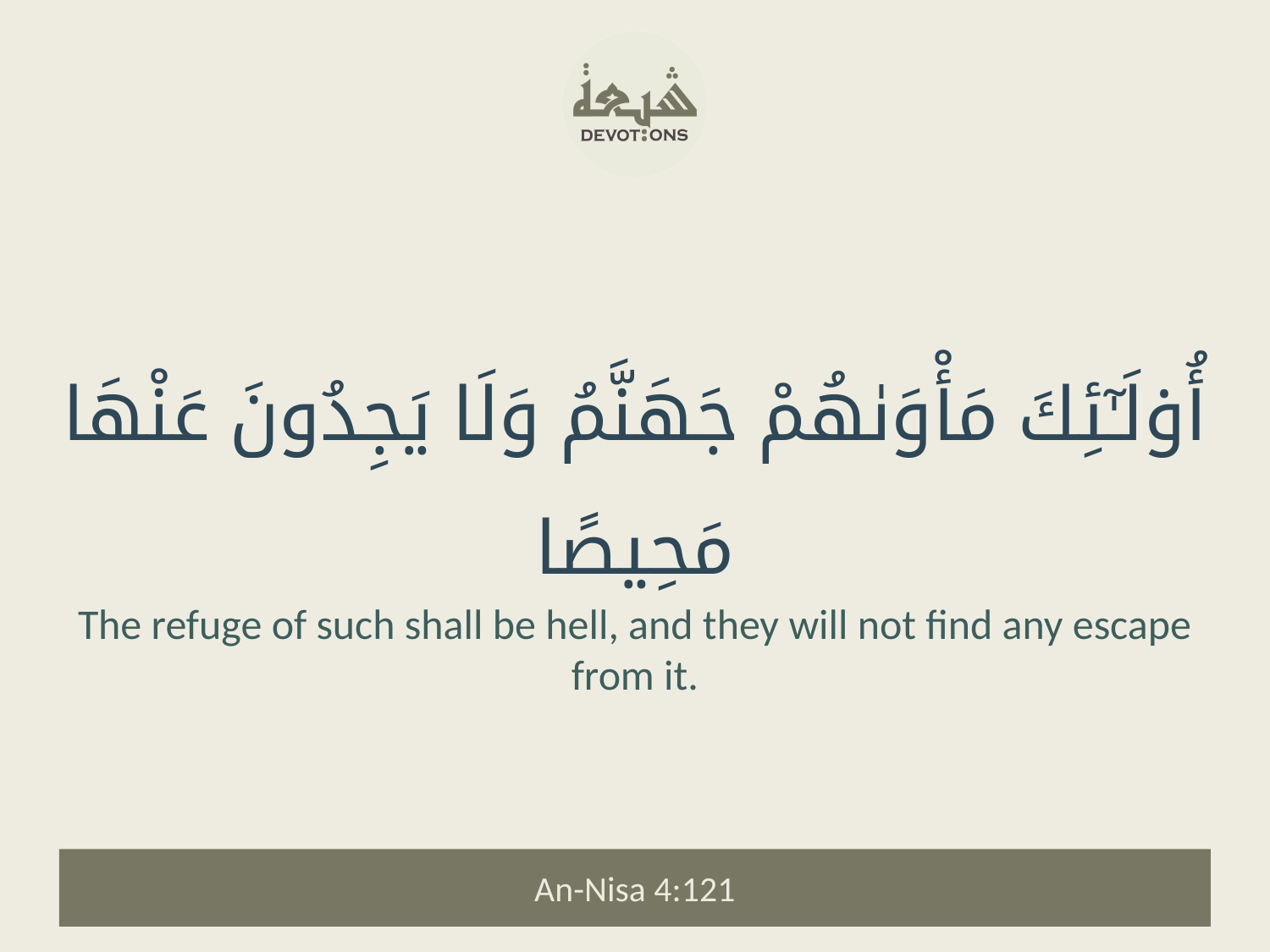

أُو۟لَـٰٓئِكَ مَأْوَىٰهُمْ جَهَنَّمُ وَلَا يَجِدُونَ عَنْهَا مَحِيصًا
The refuge of such shall be hell, and they will not find any escape from it.
An-Nisa 4:121